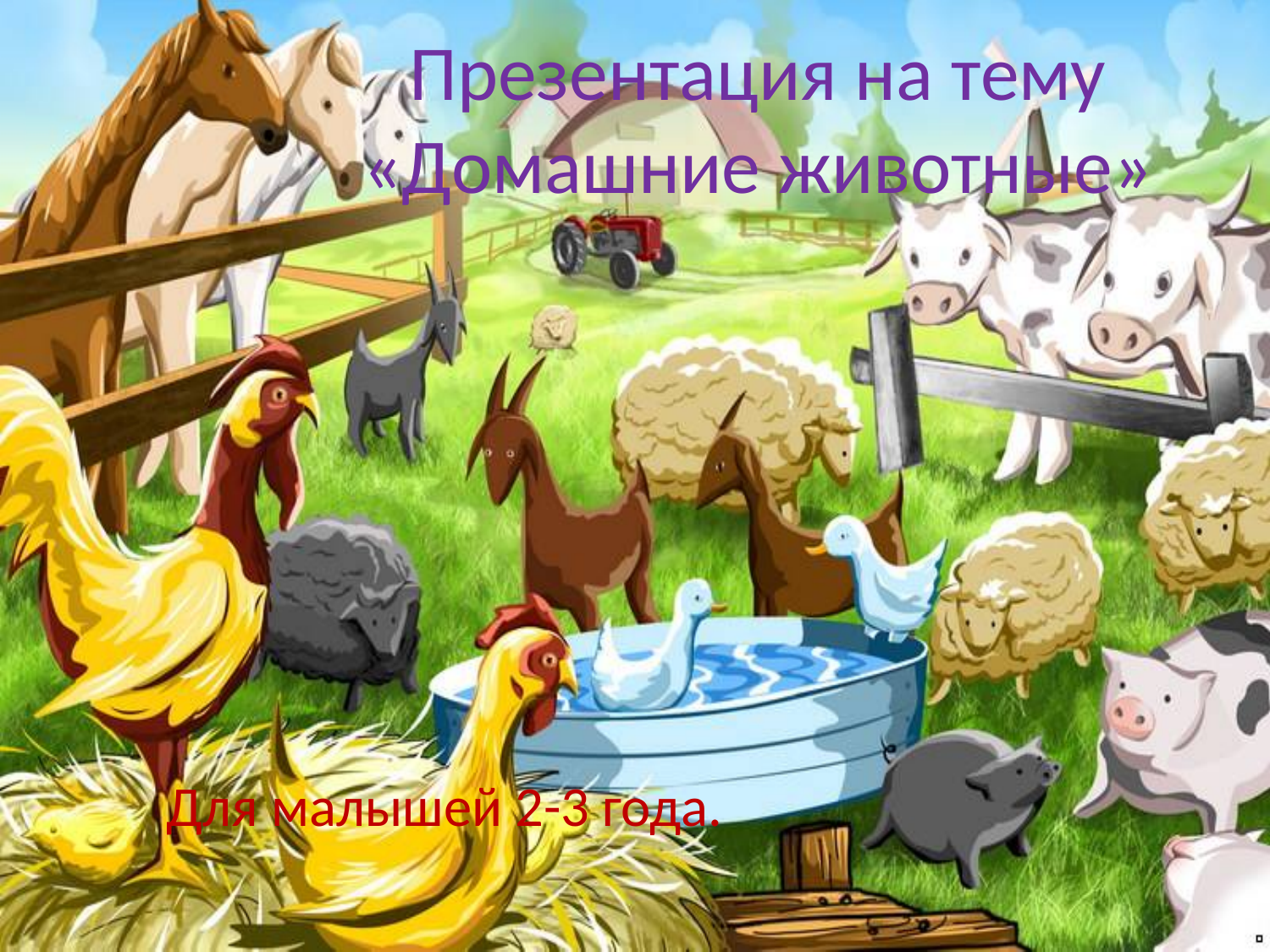

# Презентация на тему «Домашние животные»
Для малышей 2-3 года.